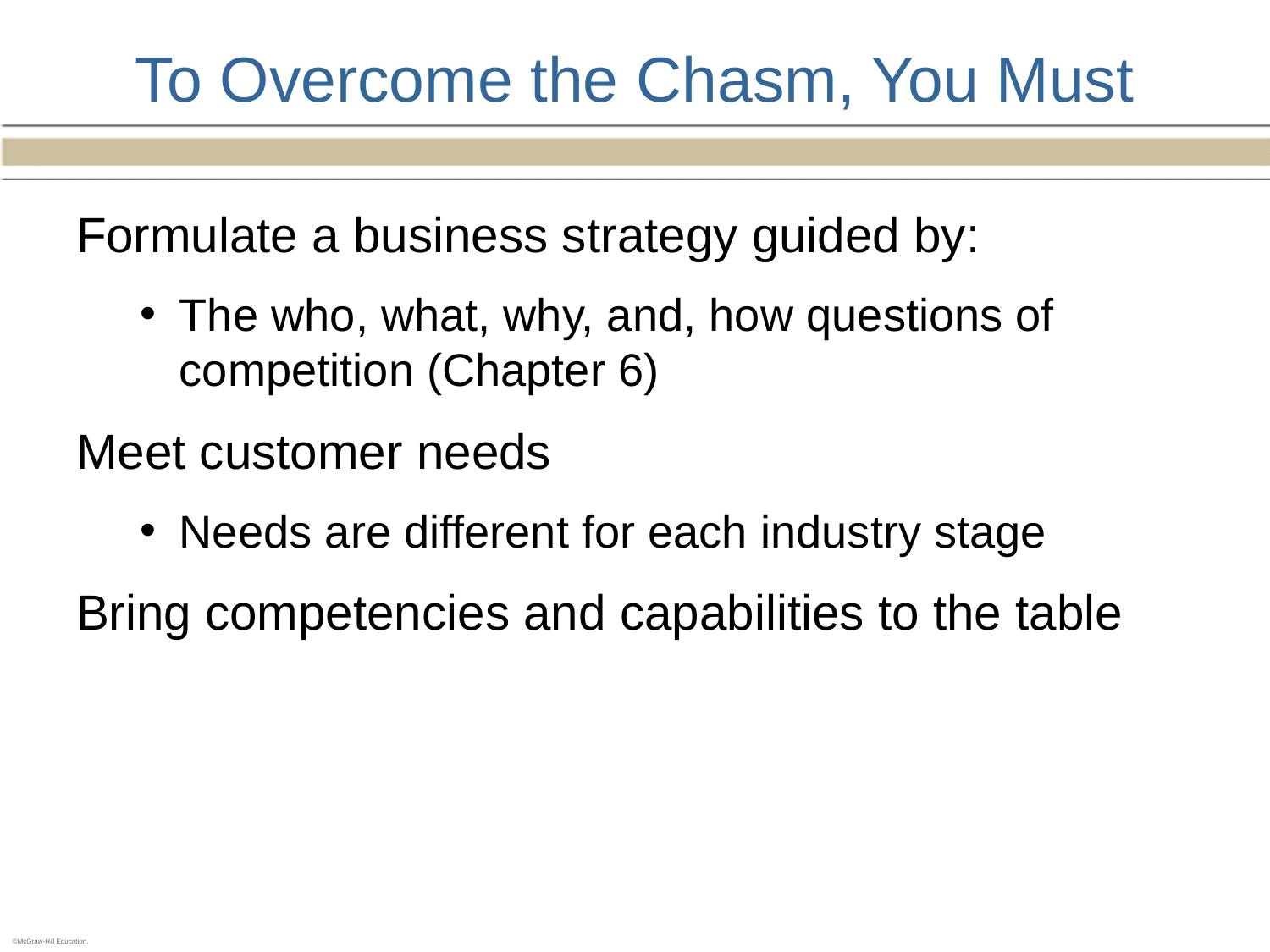

# To Overcome the Chasm, You Must
Formulate a business strategy guided by:
The who, what, why, and, how questions of competition (Chapter 6)
Meet customer needs
Needs are different for each industry stage
Bring competencies and capabilities to the table